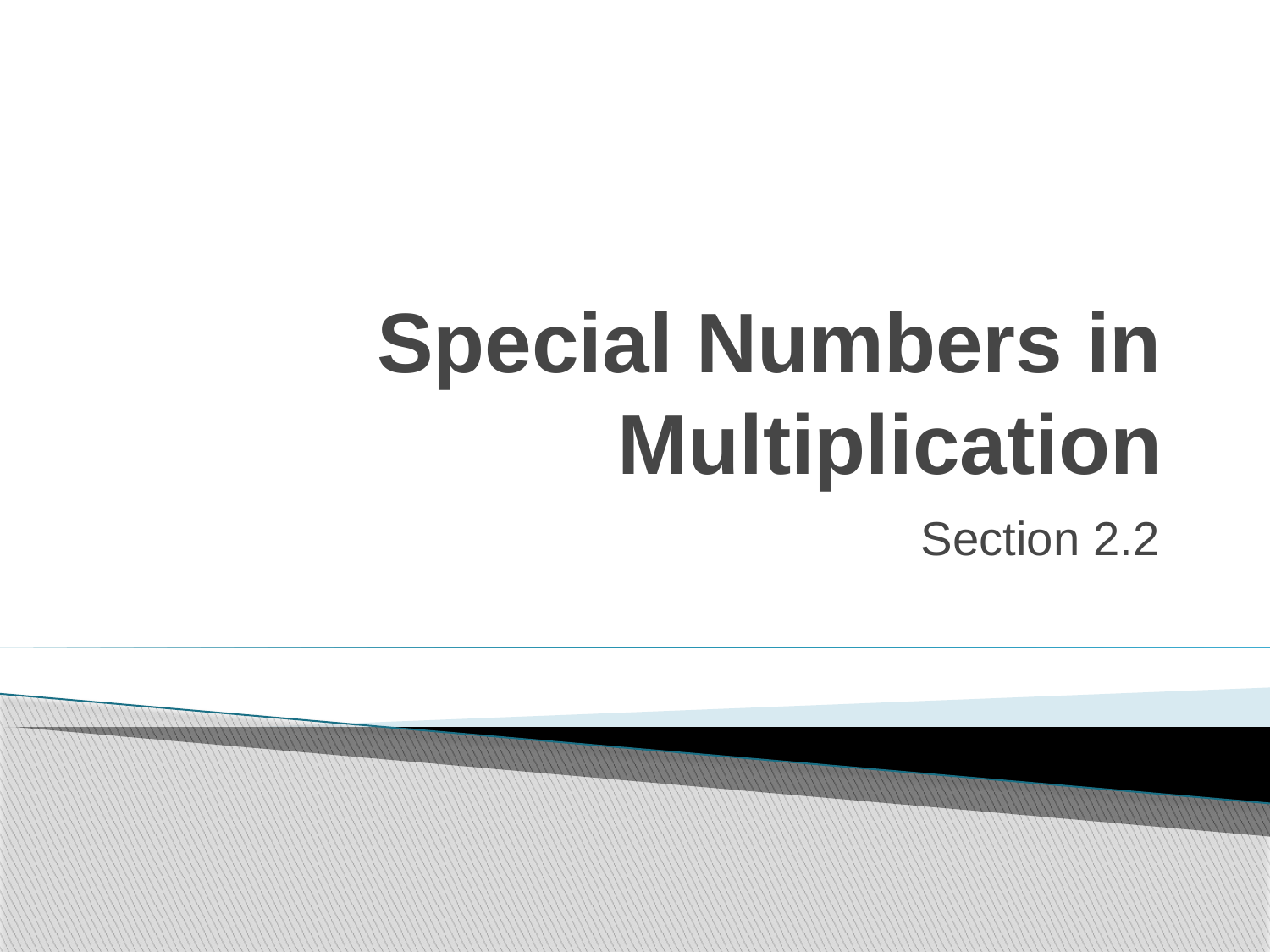

# Special Numbers in Multiplication
Section 2.2